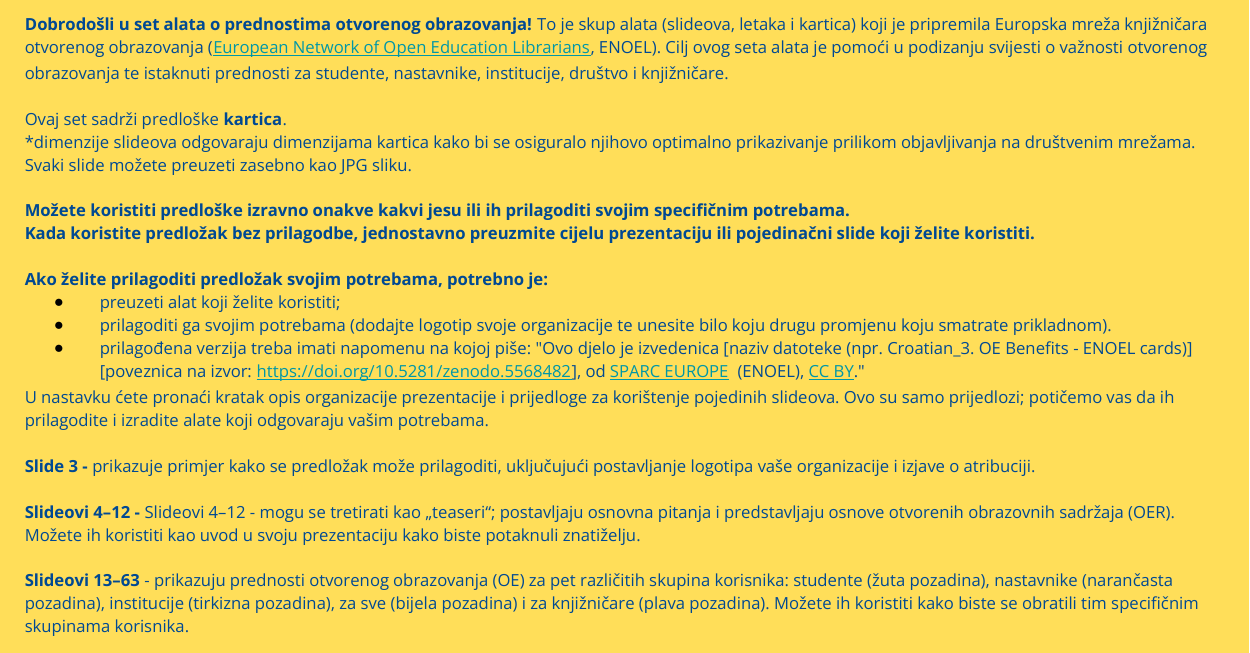

Dobrodošli u set alata o prednostima otvorenog obrazovanja! To je skup alata (slideova, letaka i kartica) koji je pripremila Europska mreža knjižničara otvorenog obrazovanja (European Network of Open Education Librarians, ENOEL). Cilj ovog seta alata je pomoći u podizanju svijesti o važnosti otvorenog obrazovanja te istaknuti prednosti za studente, nastavnike, institucije, društvo i knjižničare.

Ovaj set sadrži predloške kartica.
*dimenzije slideova odgovaraju dimenzijama kartica kako bi se osiguralo njihovo optimalno prikazivanje prilikom objavljivanja na društvenim mrežama. Svaki slide možete preuzeti zasebno kao JPG sliku.

Možete koristiti predloške izravno onakve kakvi jesu ili ih prilagoditi svojim specifičnim potrebama.
Kada koristite predložak bez prilagodbe, jednostavno preuzmite cijelu prezentaciju ili pojedinačni slide koji želite koristiti.

Ako želite prilagoditi predložak svojim potrebama, potrebno je:
preuzeti alat koji želite koristiti;
prilagoditi ga svojim potrebama (dodajte logotip svoje organizacije te unesite bilo koju drugu promjenu koju smatrate prikladnom).
prilagođena verzija treba imati napomenu na kojoj piše: "Ovo djelo je izvedenica [naziv datoteke (npr. Croatian_3. OE Benefits - ENOEL cards)] [poveznica na izvor: https://doi.org/10.5281/zenodo.5568482], od SPARC EUROPE  (ENOEL), CC BY."
U nastavku ćete pronaći kratak opis organizacije prezentacije i prijedloge za korištenje pojedinih slideova. Ovo su samo prijedlozi; potičemo vas da ih prilagodite i izradite alate koji odgovaraju vašim potrebama.

Slide 3 - prikazuje primjer kako se predložak može prilagoditi, uključujući postavljanje logotipa vaše organizacije i izjave o atribuciji.

Slideovi 4–12 - Slideovi 4–12 - mogu se tretirati kao „teaseri“; postavljaju osnovna pitanja i predstavljaju osnove otvorenih obrazovnih sadržaja (OER). Možete ih koristiti kao uvod u svoju prezentaciju kako biste potaknuli znatiželju.

Slideovi 13–63 - prikazuju prednosti otvorenog obrazovanja (OE) za pet različitih skupina korisnika: studente (žuta pozadina), nastavnike (narančasta pozadina), institucije (tirkizna pozadina), za sve (bijela pozadina) i za knjižničare (plava pozadina). Možete ih koristiti kako biste se obratili tim specifičnim skupinama korisnika.